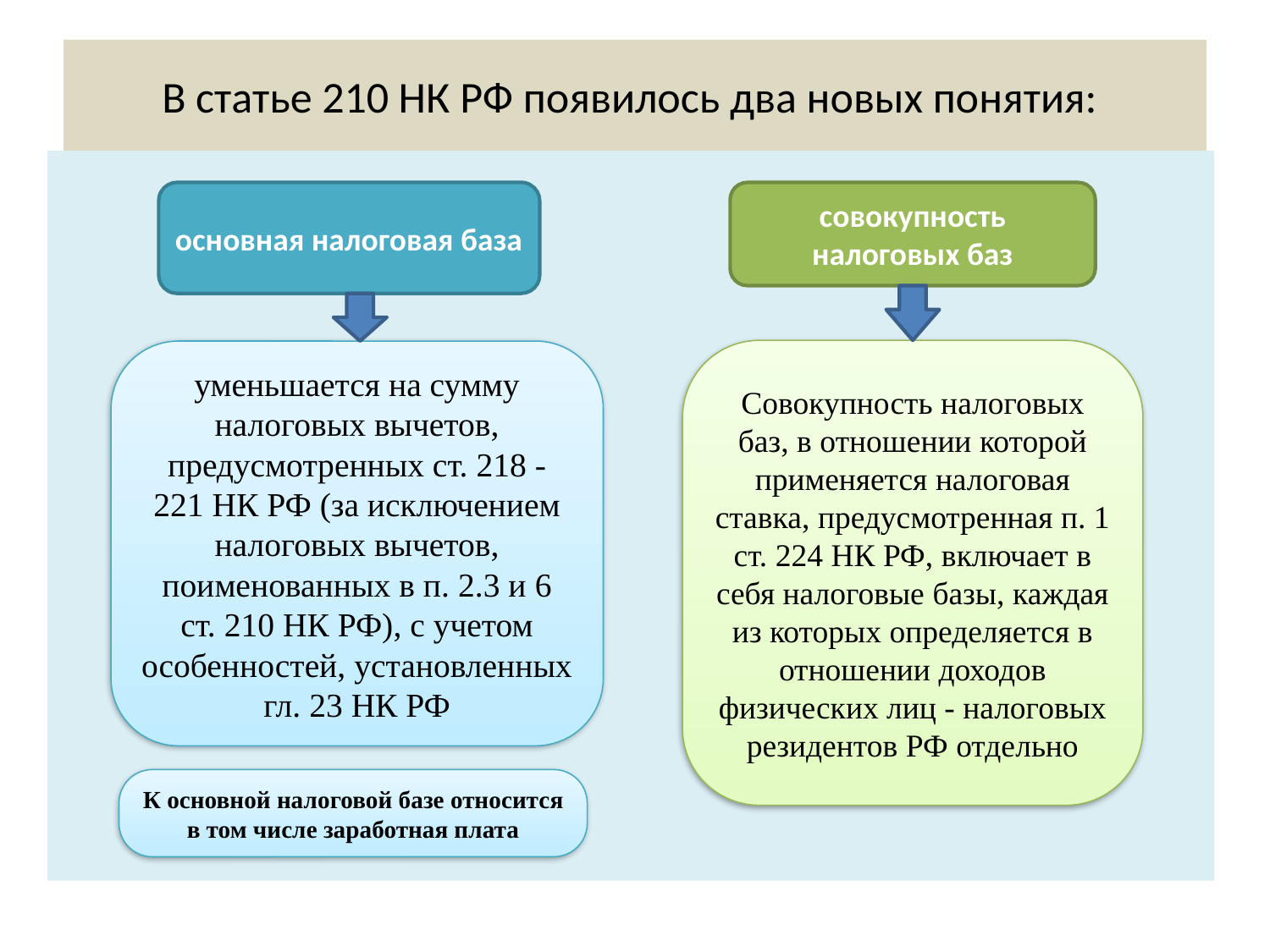

# В статье 210 НК РФ появилось два новых понятия:

основная налоговая база
совокупность налоговых баз

Совокупность налоговых баз, в отношении которой применяется налоговая ставка, предусмотренная п. 1 ст. 224 НК РФ, включает в себя налоговые базы, каждая из которых определяется в отношении доходов физических лиц - налоговых резидентов РФ отдельно
уменьшается на сумму налоговых вычетов, предусмотренных ст. 218 - 221 НК РФ (за исключением налоговых вычетов, поименованных в п. 2.3 и 6 ст. 210 НК РФ), с учетом особенностей, установленных гл. 23 НК РФ
К основной налоговой базе относится в том числе заработная плата